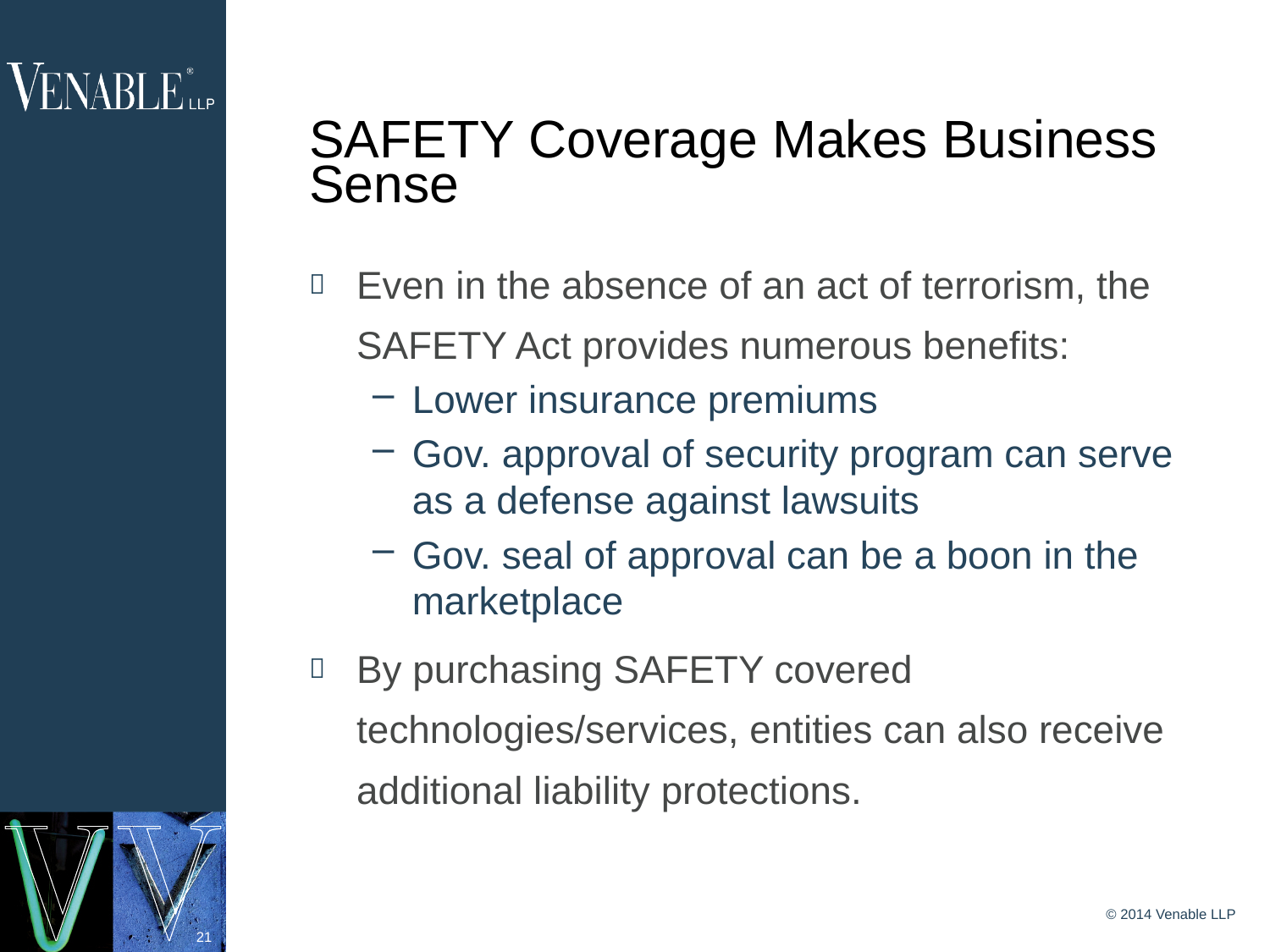

# SAFETY Coverage Makes Business Sense
Even in the absence of an act of terrorism, the SAFETY Act provides numerous benefits:
Lower insurance premiums
Gov. approval of security program can serve as a defense against lawsuits
Gov. seal of approval can be a boon in the marketplace
By purchasing SAFETY covered technologies/services, entities can also receive additional liability protections.
© 2014 Venable LLP